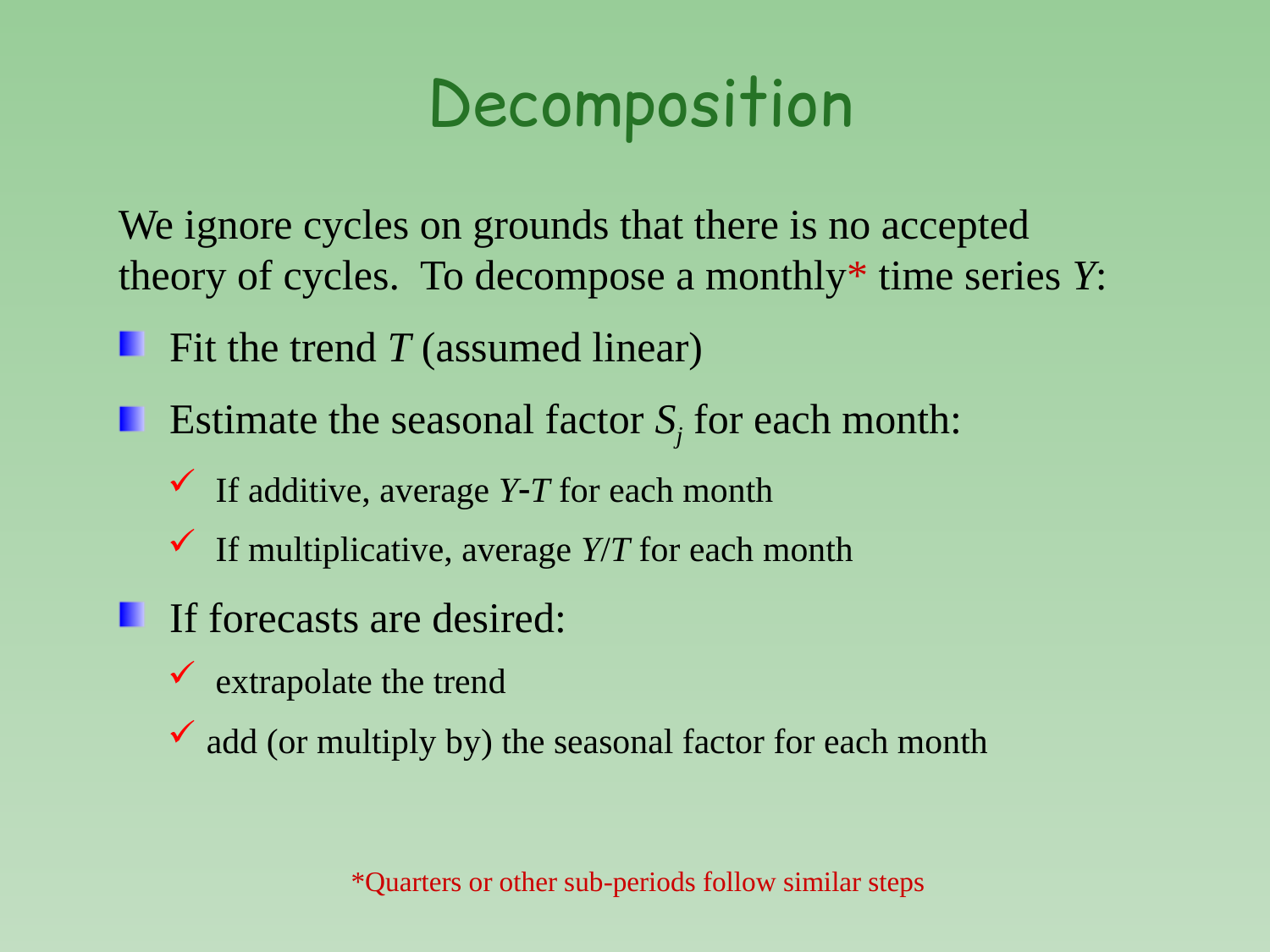

# Decomposition
We ignore cycles on grounds that there is no accepted theory of cycles.  To decompose a monthly* time series Y:
  Fit the trend T (assumed linear)
  Estimate the seasonal factor Sj for each month:
  If additive, average Y−T for each month
  If multiplicative, average Y/T for each month
  If forecasts are desired:
  extrapolate the trend
 add (or multiply by) the seasonal factor for each month
*Quarters or other sub-periods follow similar steps